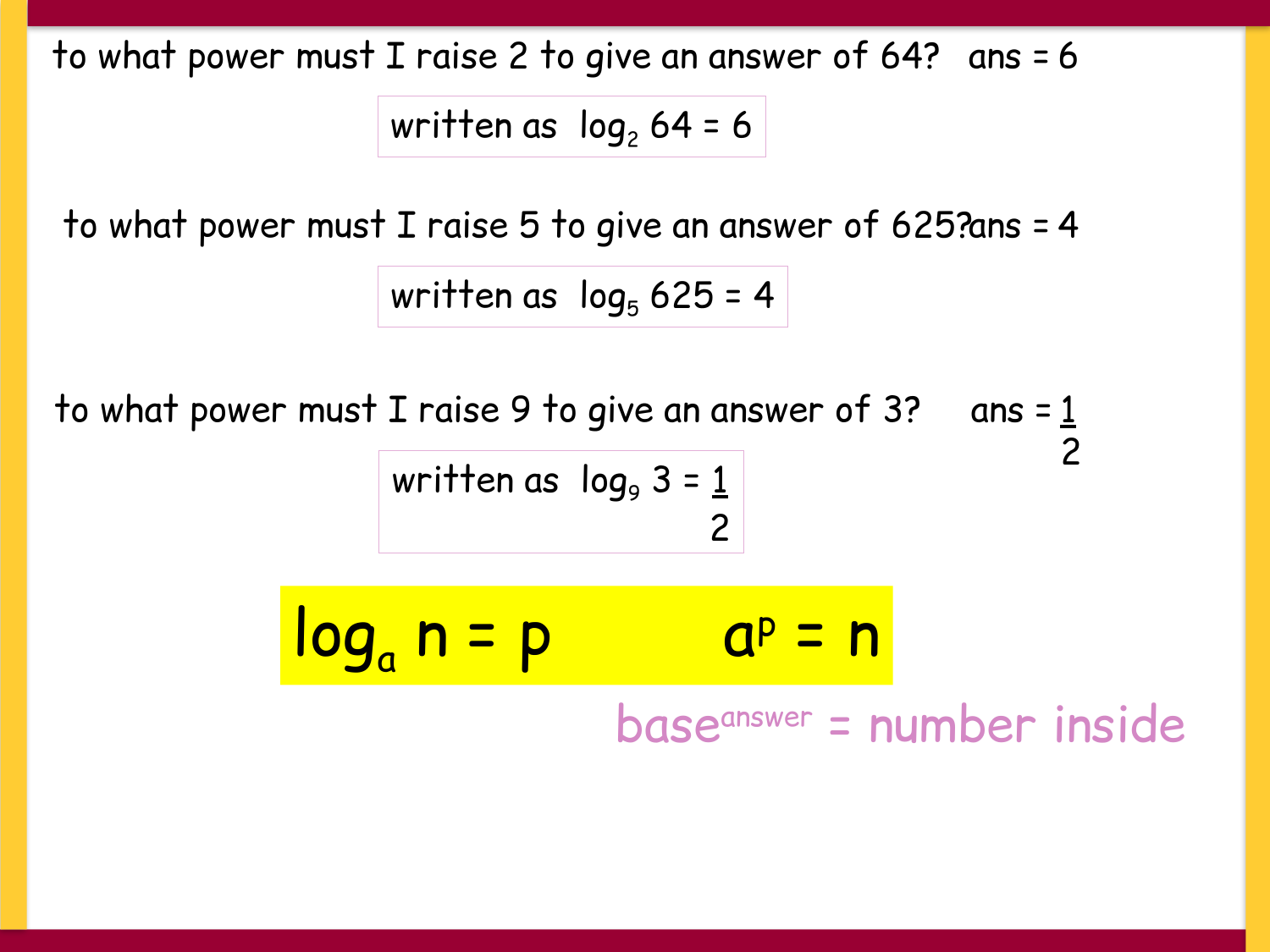

to what power must I raise 2 to give an answer of 64?
ans =
6
written as  log2 64 = 6
to what power must I raise 5 to give an answer of 625?
ans =
4
written as  log5 625 = 4
to what power must I raise 9 to give an answer of 3?
ans =
1
2
written as  log9 3 = 1
                              2
loga n = p         ap = n
baseanswer = number inside